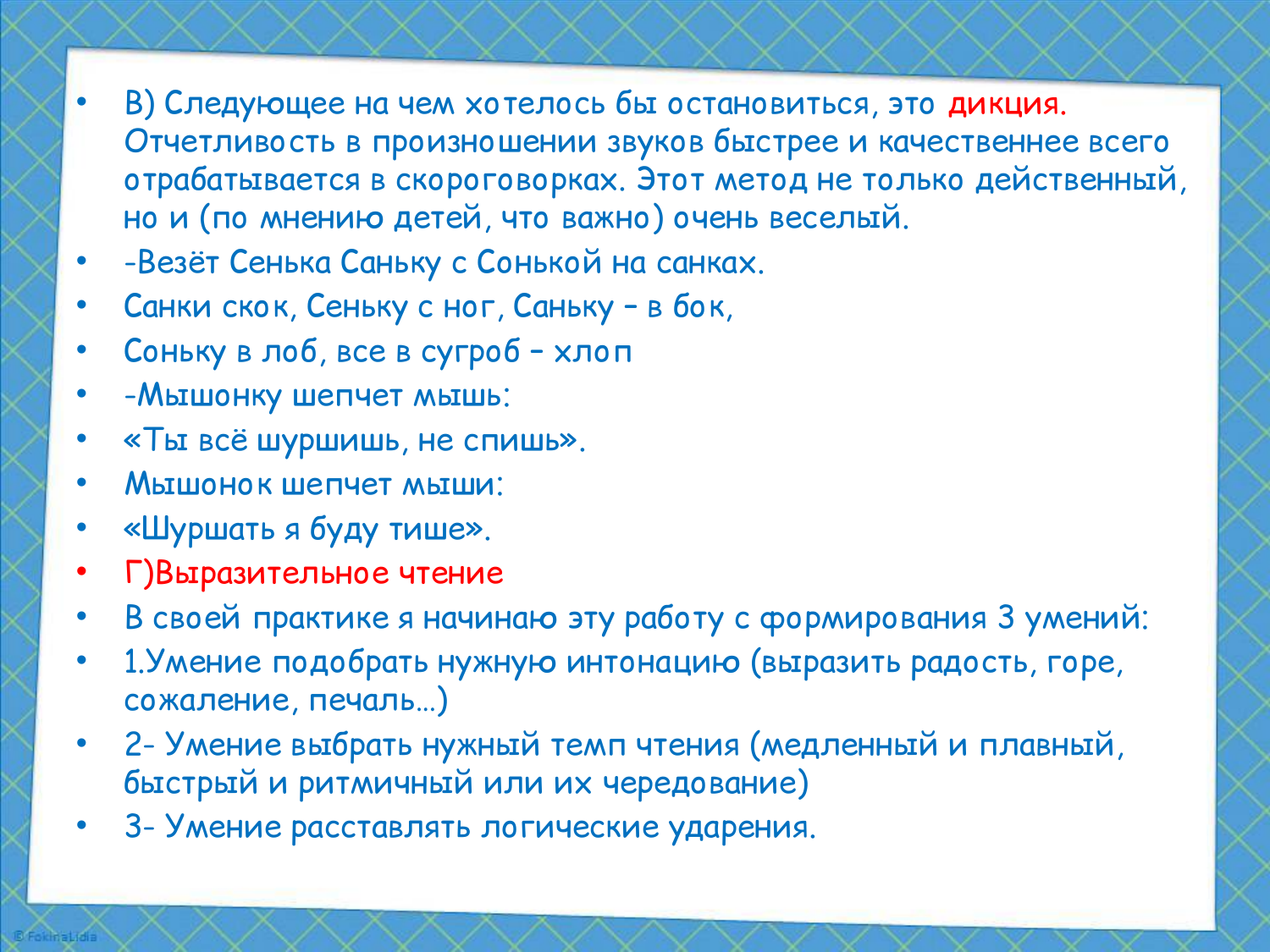

В) Следующее на чем хотелось бы остановиться, это дикция. Отчетливость в произношении звуков быстрее и качественнее всего отрабатывается в скороговорках. Этот метод не только действенный, но и (по мнению детей, что важно) очень веселый.
-Везёт Сенька Саньку с Сонькой на санках.
Санки скок, Сеньку с ног, Саньку – в бок,
Соньку в лоб, все в сугроб – хлоп
-Мышонку шепчет мышь:
«Ты всё шуршишь, не спишь».
Мышонок шепчет мыши:
«Шуршать я буду тише».
Г)Выразительное чтение
В своей практике я начинаю эту работу с формирования 3 умений:
1.Умение подобрать нужную интонацию (выразить радость, горе, сожаление, печаль…)
2- Умение выбрать нужный темп чтения (медленный и плавный, быстрый и ритмичный или их чередование)
3- Умение расставлять логические ударения.